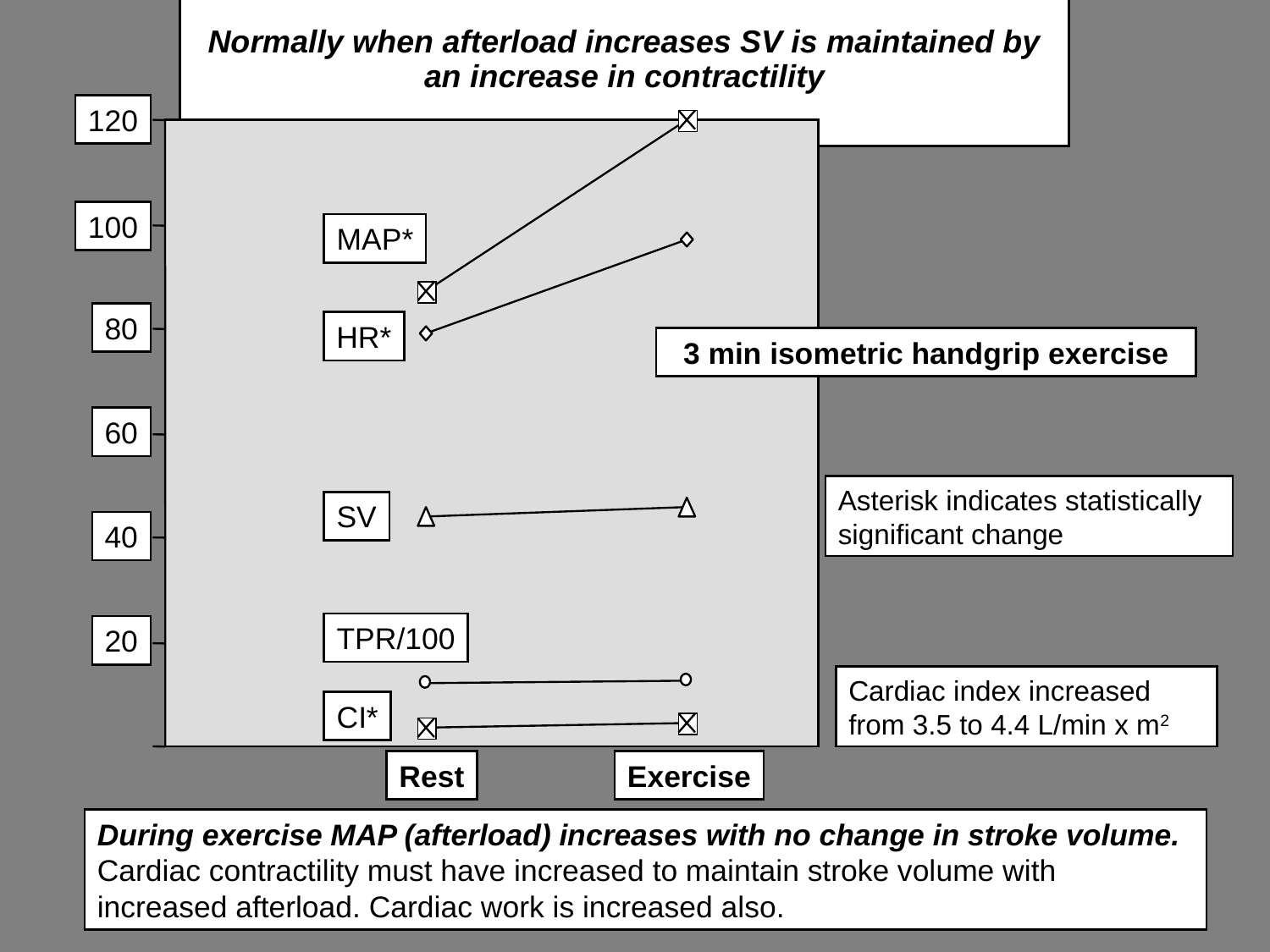

# Normally when afterload increases SV is maintained by an increase in contractility
120

100
MAP*

80
HR*

3 min isometric handgrip exercise

60

Asterisk indicates statistically significant change
SV

40

TPR/100
20

Cardiac index increased from 3.5 to 4.4 L/min x m2

CI*

Rest
Exercise
During exercise MAP (afterload) increases with no change in stroke volume. Cardiac contractility must have increased to maintain stroke volume with increased afterload. Cardiac work is increased also.